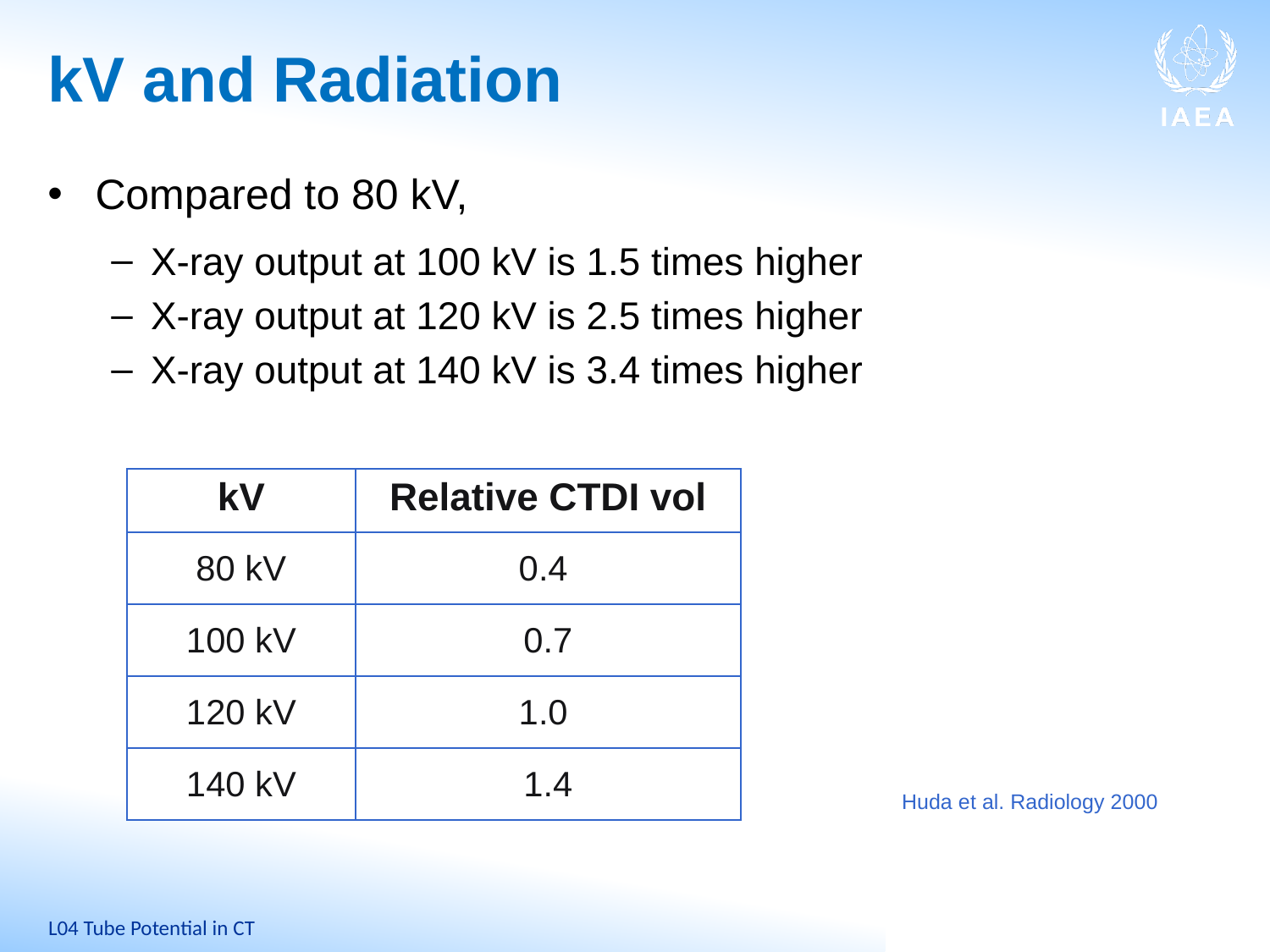

# kV and Radiation
Compared to 80 kV,
X-ray output at 100 kV is 1.5 times higher
X-ray output at 120 kV is 2.5 times higher
X-ray output at 140 kV is 3.4 times higher
| kV | Relative CTDI vol |
| --- | --- |
| 80 kV | 0.4 |
| 100 kV | 0.7 |
| 120 kV | 1.0 |
| 140 kV | 1.4 |
Huda et al. Radiology 2000